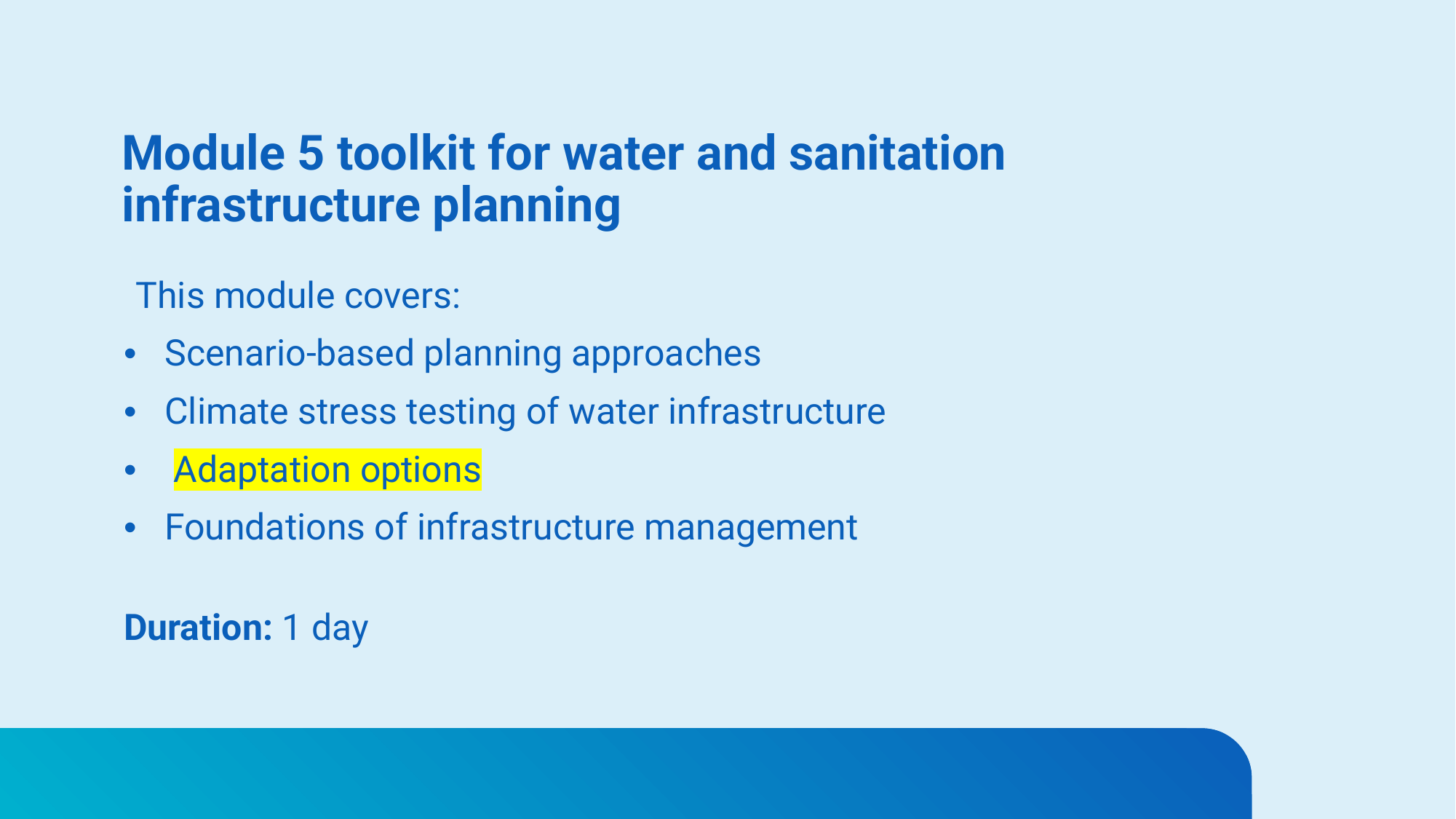

# Module 5 toolkit for water and sanitation infrastructure planning
This module covers:
Scenario-based planning approaches
Climate stress testing of water infrastructure
 Adaptation options
Foundations of infrastructure management
Duration: 1 day